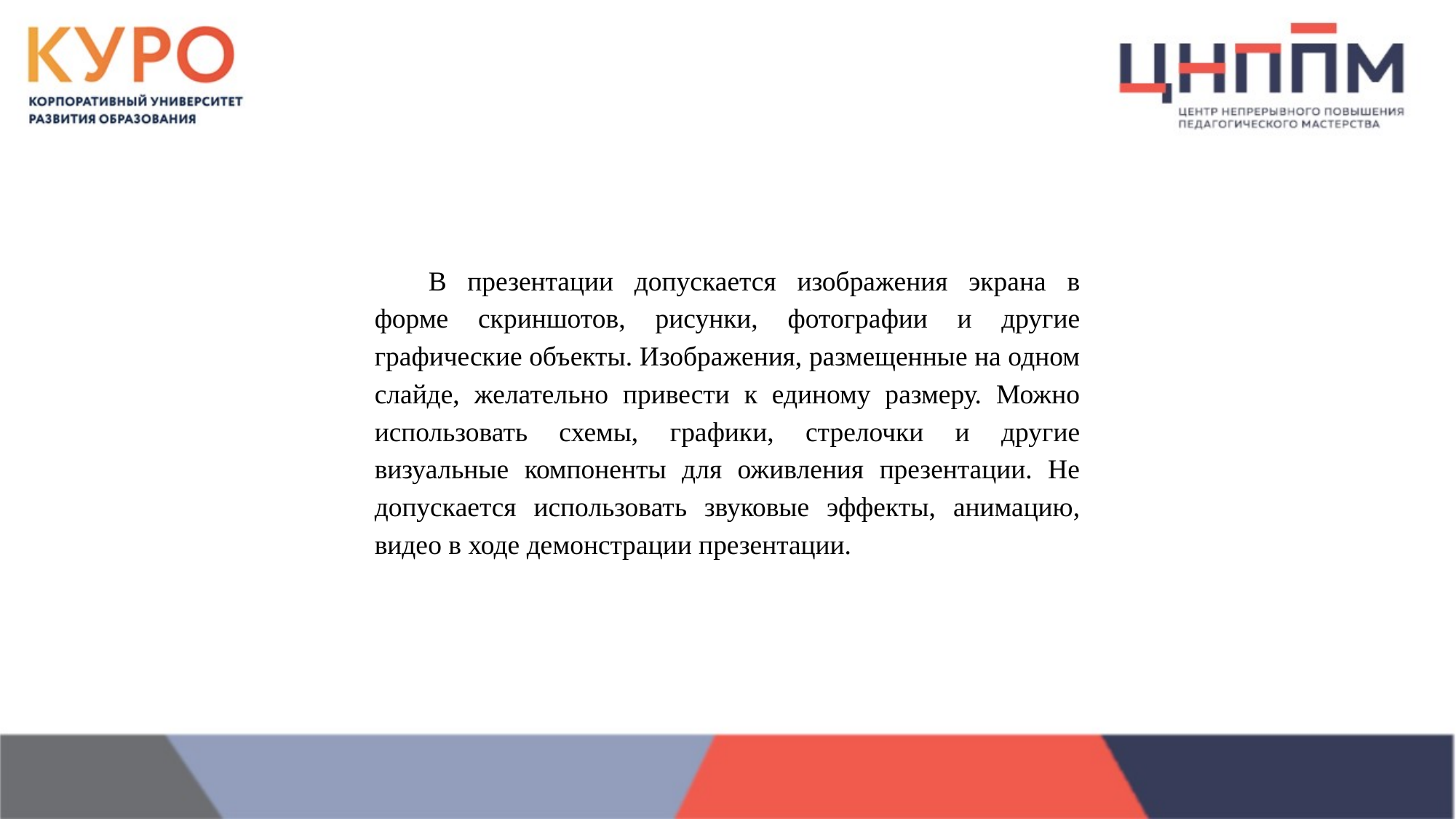

В презентации допускается изображения экрана в форме скриншотов, рисунки, фотографии и другие графические объекты. Изображения, размещенные на одном слайде, желательно привести к единому размеру. Можно использовать схемы, графики, стрелочки и другие визуальные компоненты для оживления презентации. Не допускается использовать звуковые эффекты, анимацию, видео в ходе демонстрации презентации.